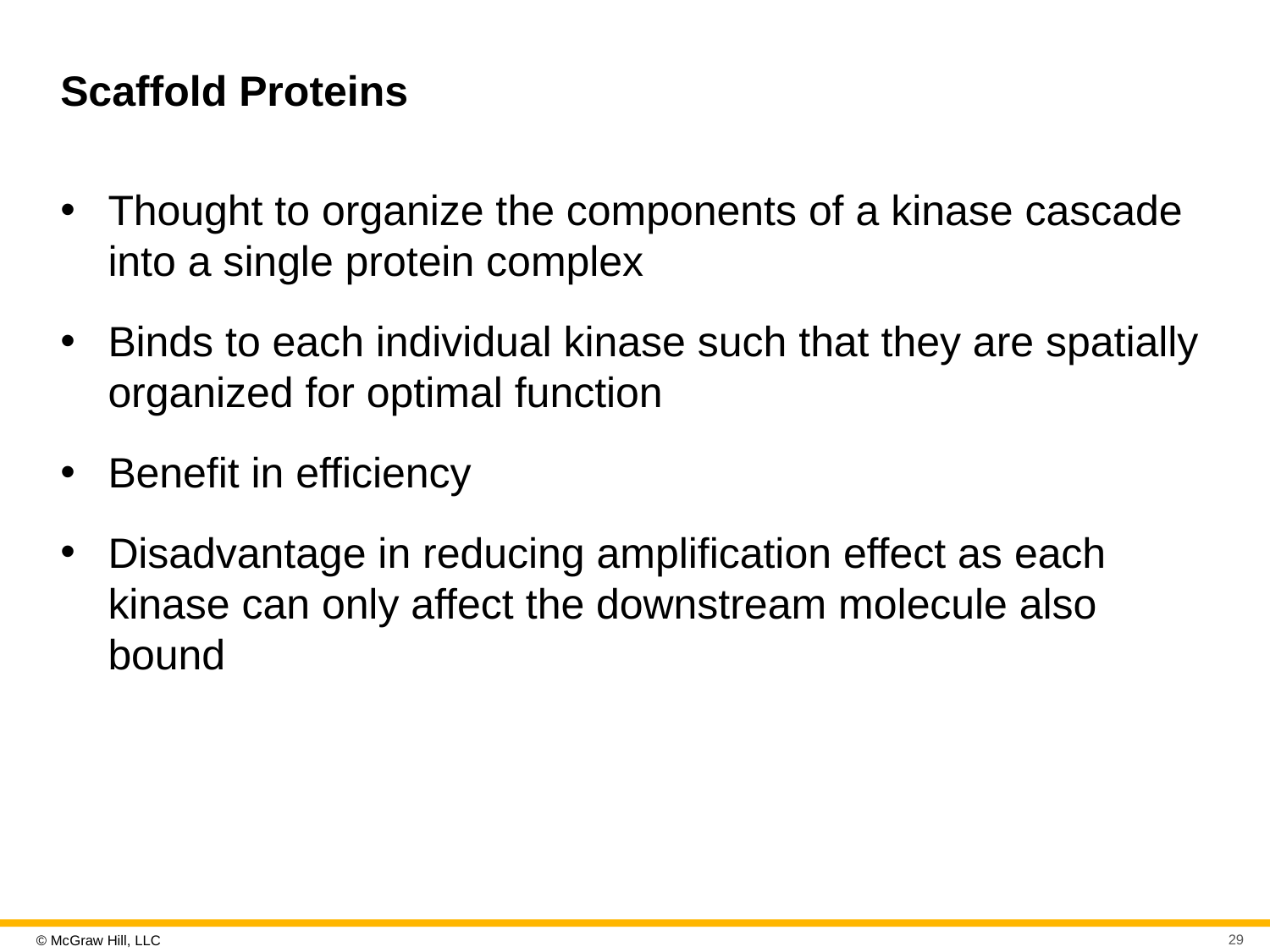

# Scaffold Proteins
Thought to organize the components of a kinase cascade into a single protein complex
Binds to each individual kinase such that they are spatially organized for optimal function
Benefit in efficiency
Disadvantage in reducing amplification effect as each kinase can only affect the downstream molecule also bound
29